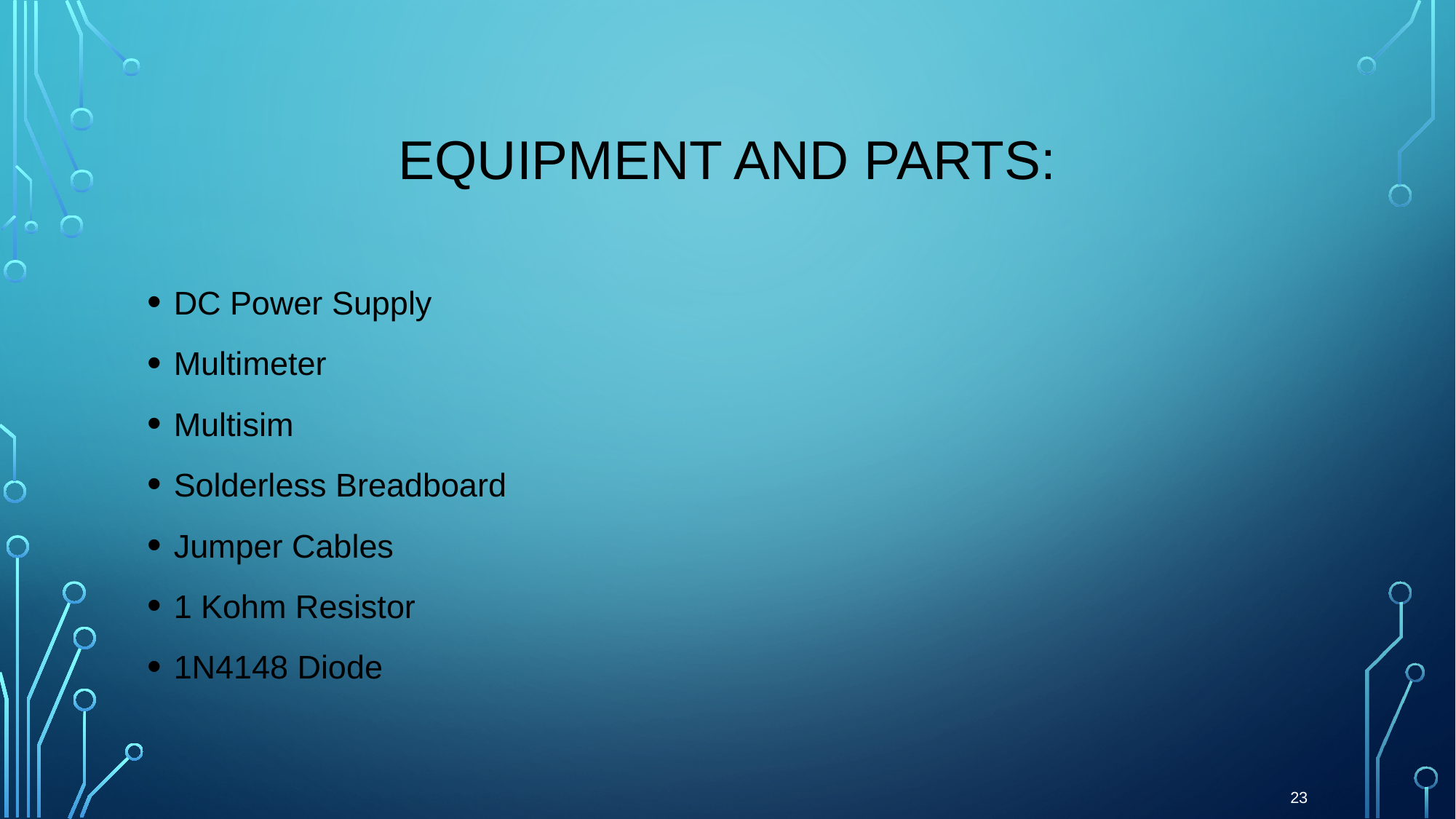

# Equipment and Parts:
DC Power Supply
Multimeter
Multisim
Solderless Breadboard
Jumper Cables
1 Kohm Resistor
1N4148 Diode

23